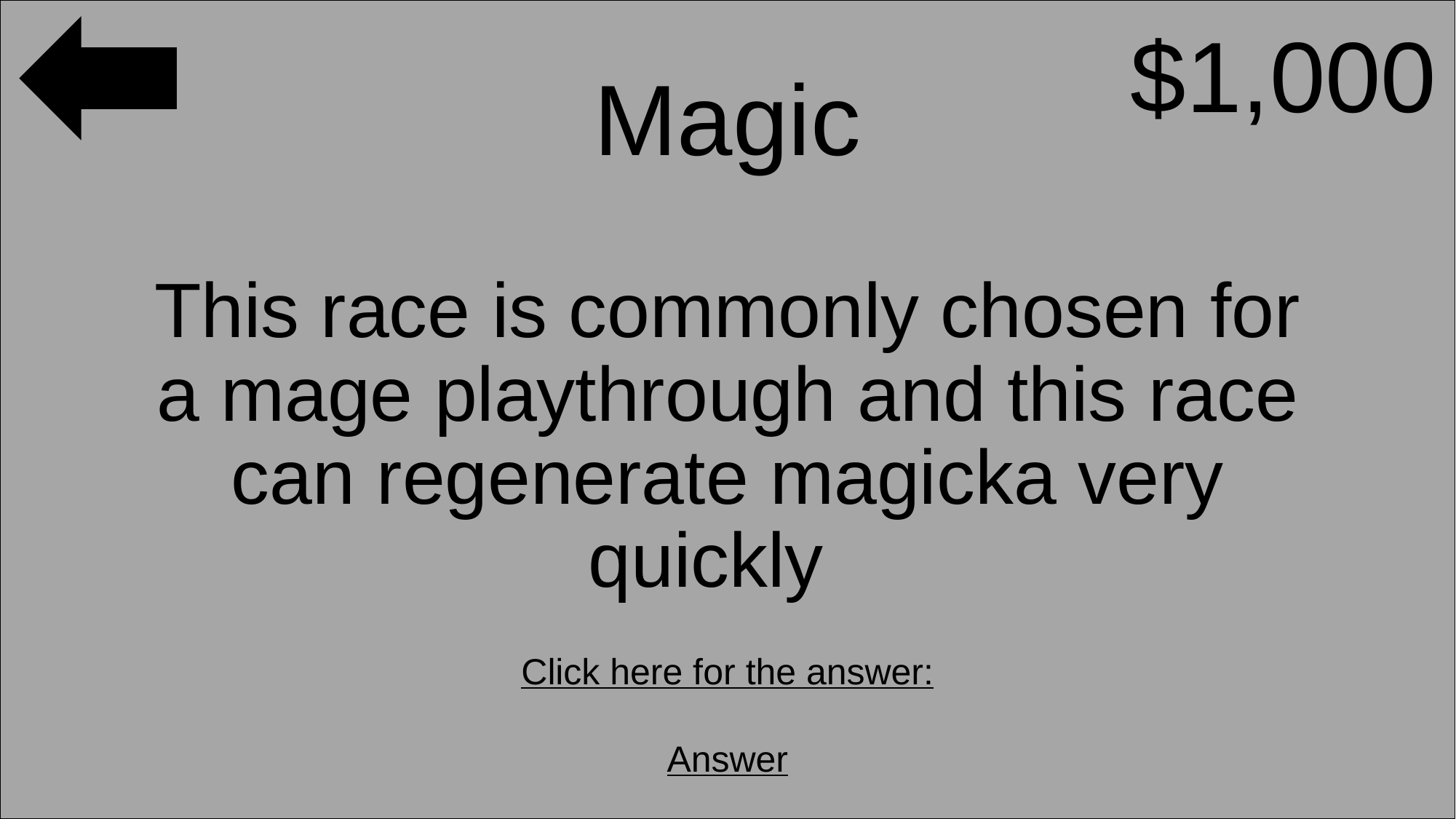

$1,000

#
Magic

This race is commonly chosen for a mage playthrough and this race can regenerate magicka very quickly

Click here for the answer:

Answer